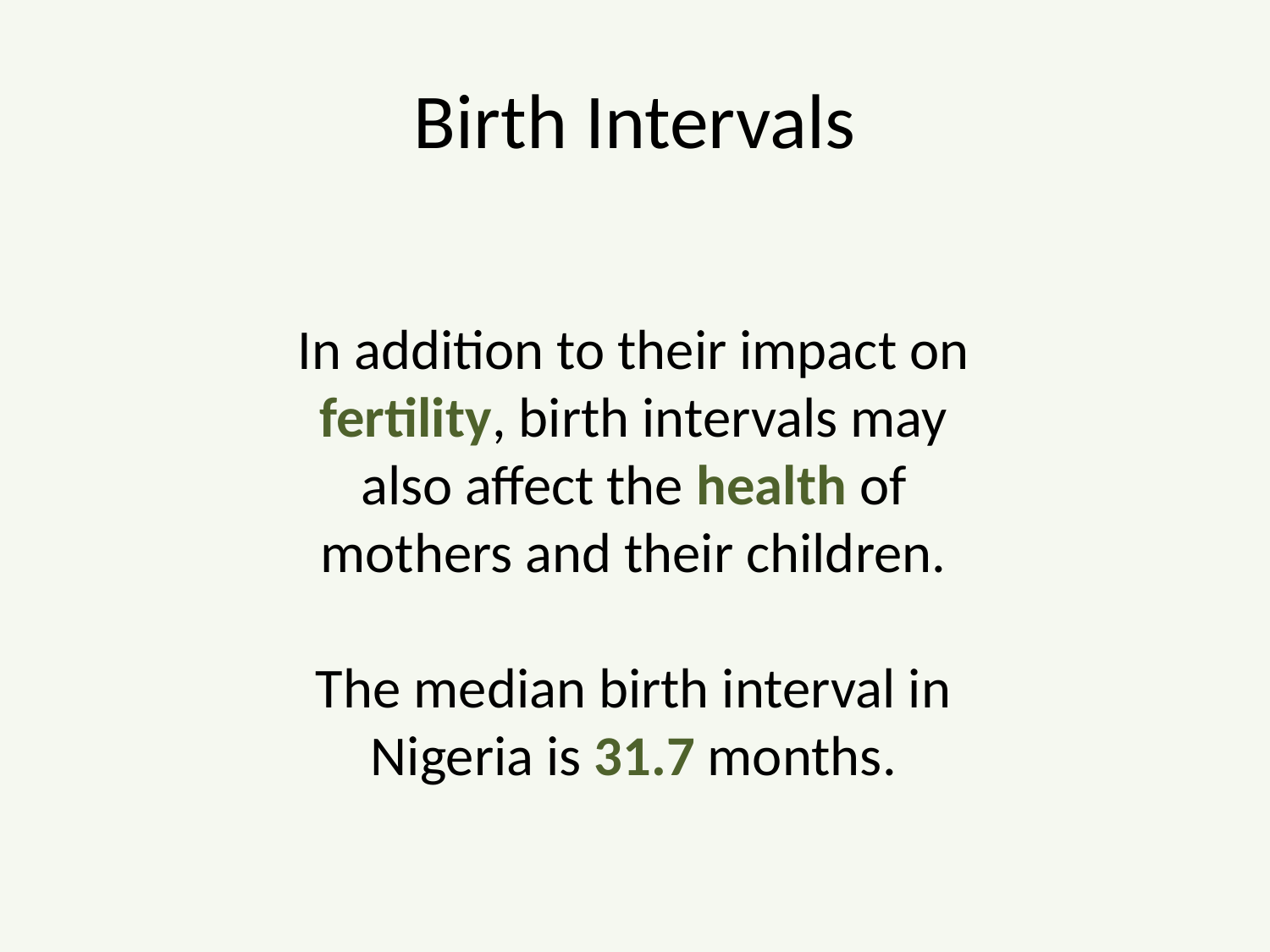

# Birth Intervals
In addition to their impact on fertility, birth intervals may also affect the health of mothers and their children.
The median birth interval in Nigeria is 31.7 months.